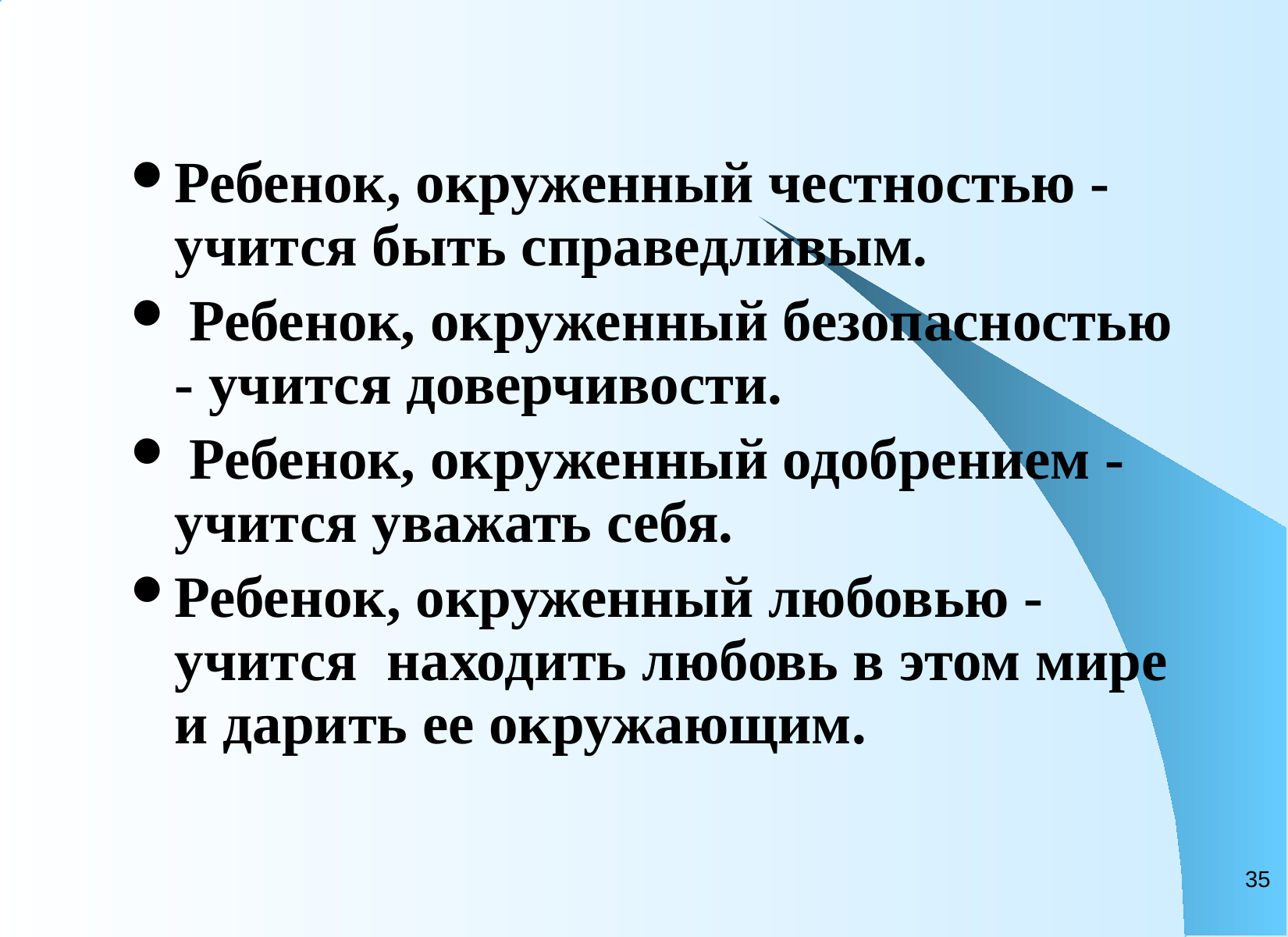

Ребенок, окруженный честностью - учится быть справедливым.
 Ребенок, окруженный безопасностью - учится доверчивости.
 Ребенок, окруженный одобрением - учится уважать себя.
Ребенок, окруженный любовью - учится  находить любовь в этом мире и дарить ее окружающим.

35